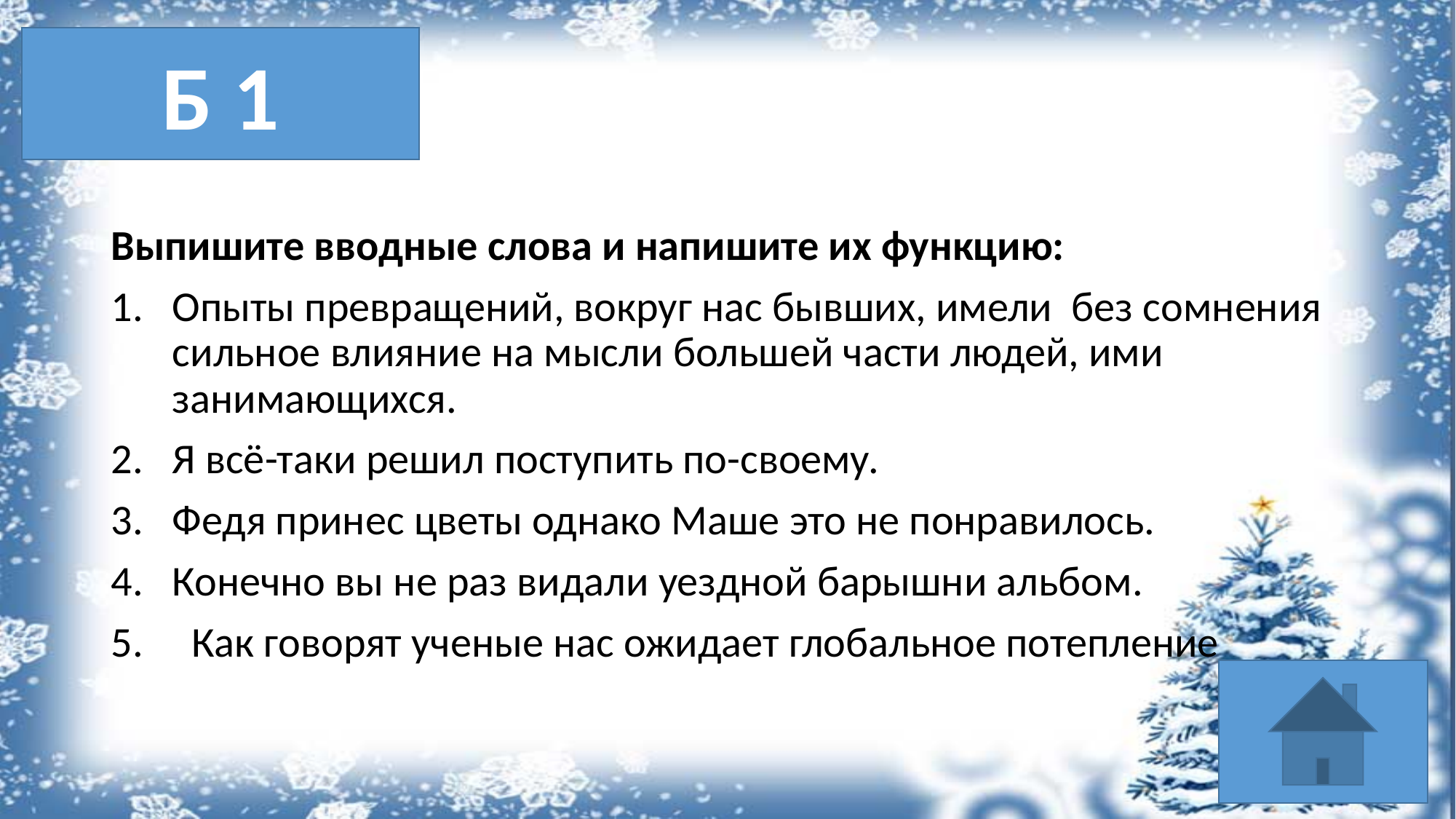

Б 1
#
Выпишите вводные слова и напишите их функцию:
Опыты превращений, вокруг нас бывших, имели  без сомнения  сильное влияние на мысли большей части людей, ими занимающихся.
Я всё-­таки решил поступить по-­своему.
Федя принес цветы однако Маше это не понравилось.
Конечно вы не раз видали уездной барышни альбом.
  Как говорят ученые нас ожидает глобальное потепление